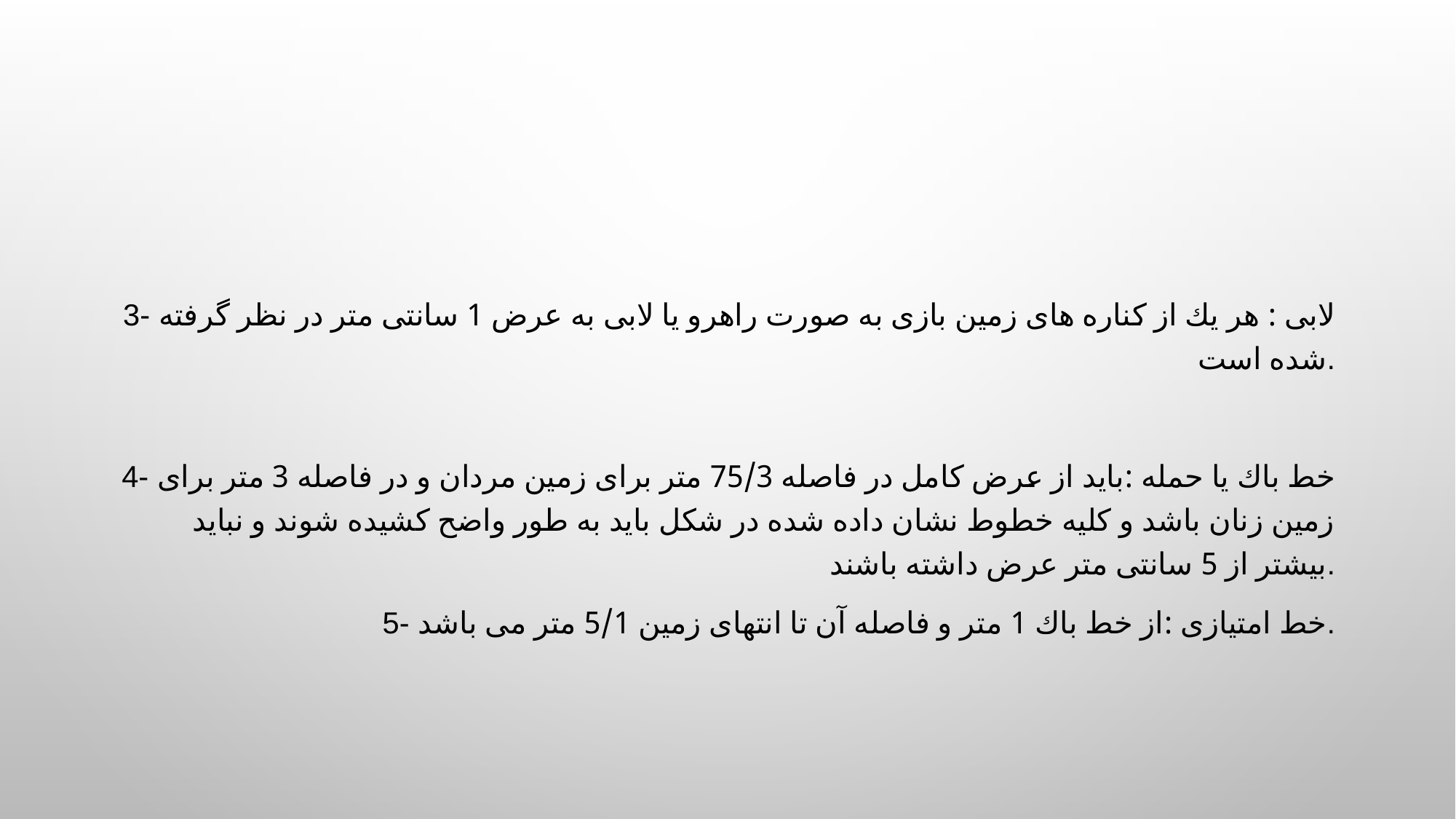

#
3- لابی : هر یك از كناره های زمین بازی به صورت راهرو یا لابی به عرض 1 سانتی متر در نظر گرفته شده است.

4- خط باك یا حمله :باید از عرض كامل در فاصله 75/3 متر برای زمین مردان و در فاصله 3 متر برای زمین زنان باشد و كلیه خطوط نشان داده شده در شكل باید به طور واضح كشیده شوند و نباید بیشتر از 5 سانتی متر عرض داشته باشند.
5- خط امتیازی :از خط باك 1 متر و فاصله آن تا انتهای زمین 5/1 متر می باشد.